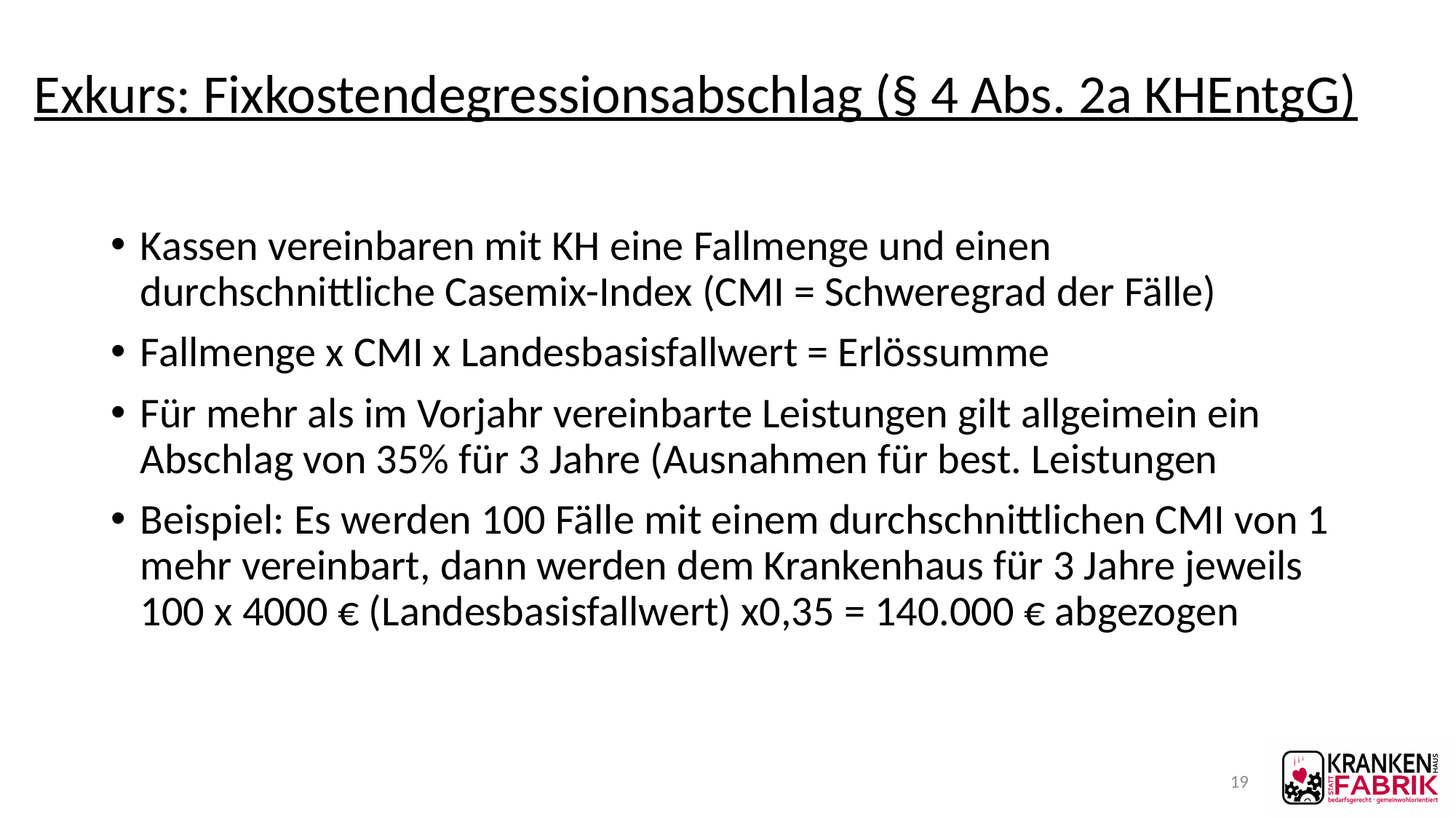

# Exkurs: Fixkostendegressionsabschlag (§ 4 Abs. 2a KHEntgG)
Kassen vereinbaren mit KH eine Fallmenge und einen durchschnittliche Casemix-Index (CMI = Schweregrad der Fälle)
Fallmenge x CMI x Landesbasisfallwert = Erlössumme
Für mehr als im Vorjahr vereinbarte Leistungen gilt allgeimein ein Abschlag von 35% für 3 Jahre (Ausnahmen für best. Leistungen
Beispiel: Es werden 100 Fälle mit einem durchschnittlichen CMI von 1 mehr vereinbart, dann werden dem Krankenhaus für 3 Jahre jeweils 100 x 4000 € (Landesbasisfallwert) x0,35 = 140.000 € abgezogen
19